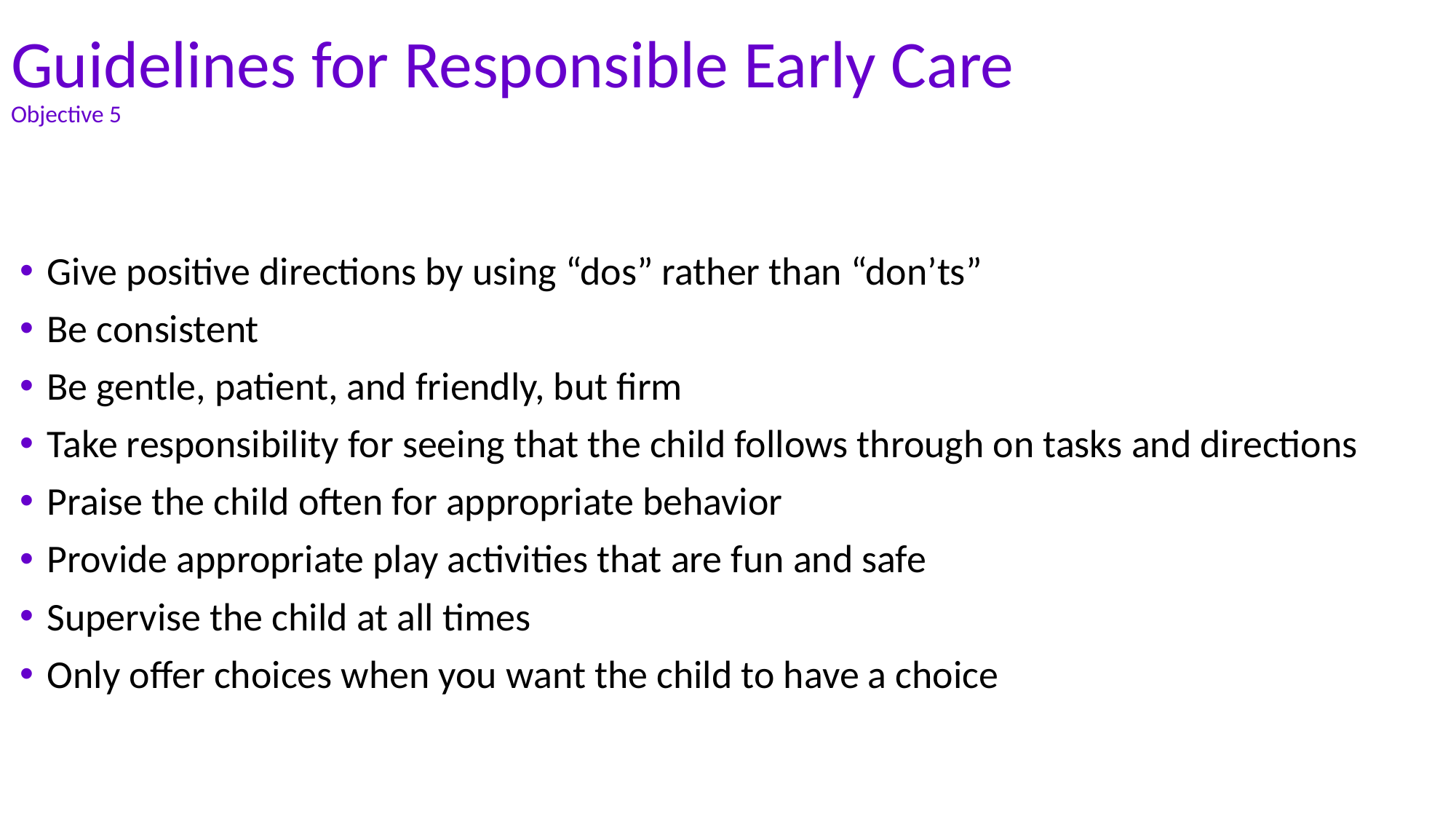

# Guidelines for Responsible Early Care Objective 5
Give positive directions by using “dos” rather than “don’ts”
Be consistent
Be gentle, patient, and friendly, but firm
Take responsibility for seeing that the child follows through on tasks and directions
Praise the child often for appropriate behavior
Provide appropriate play activities that are fun and safe
Supervise the child at all times
Only offer choices when you want the child to have a choice